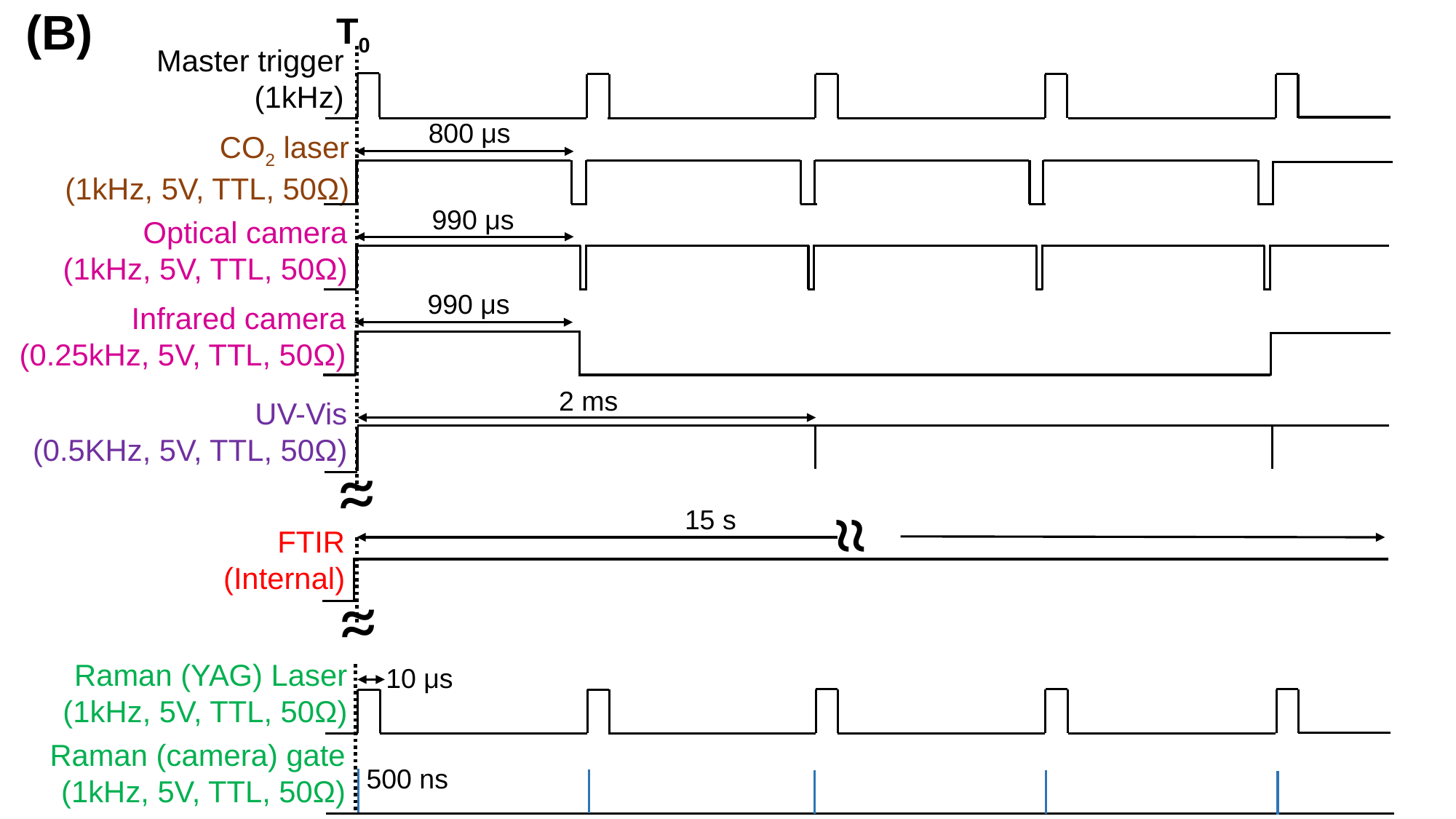

(B)
T0
Master trigger
(1kHz)
800 μs
CO2 laser
(1kHz, 5V, TTL, 50Ω)
990 μs
Optical camera
(1kHz, 5V, TTL, 50Ω)
990 μs
Infrared camera
(0.25kHz, 5V, TTL, 50Ω)
2 ms
UV-Vis
(0.5KHz, 5V, TTL, 50Ω)
~
~
15 s
~
~
FTIR
(Internal)
~
~
Raman (YAG) Laser
(1kHz, 5V, TTL, 50Ω)
10 μs
Raman (camera) gate
(1kHz, 5V, TTL, 50Ω)
500 ns